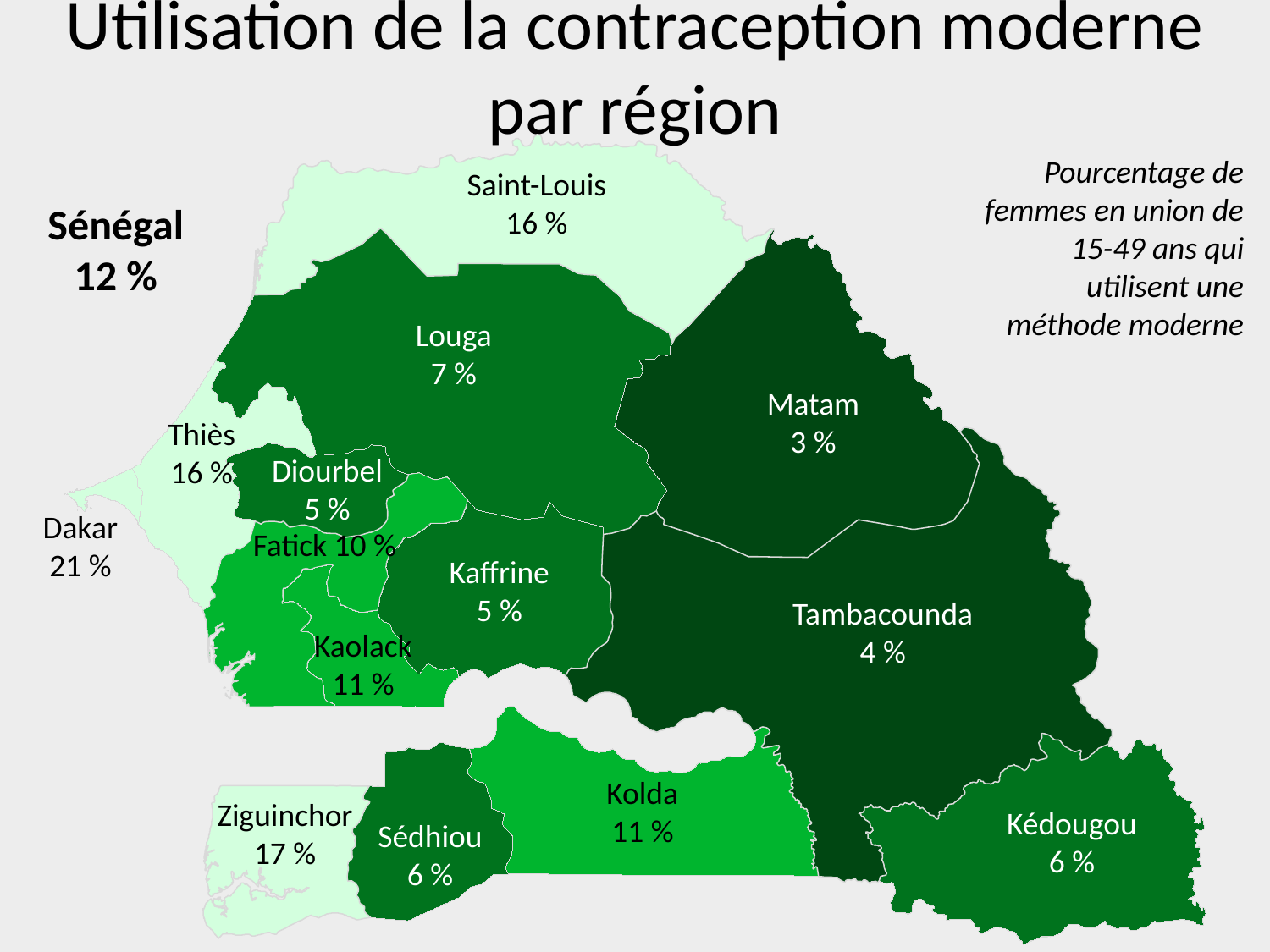

# Utilisation de la contraception moderne par région

Pourcentage de
femmes en union de 15-49 ans qui utilisent une méthode moderne
Saint-Louis
16 %
Sénégal
12 %
Louga
7 %
Matam
3 %
Thiès
16 %
Diourbel
5 %
Dakar
21 %
Fatick 10 %
Kaffrine
5 %
Tambacounda
4 %
Kaolack
11 %
Kolda
11 %
Ziguinchor
17 %
Kédougou
6 %
Sédhiou
6 %